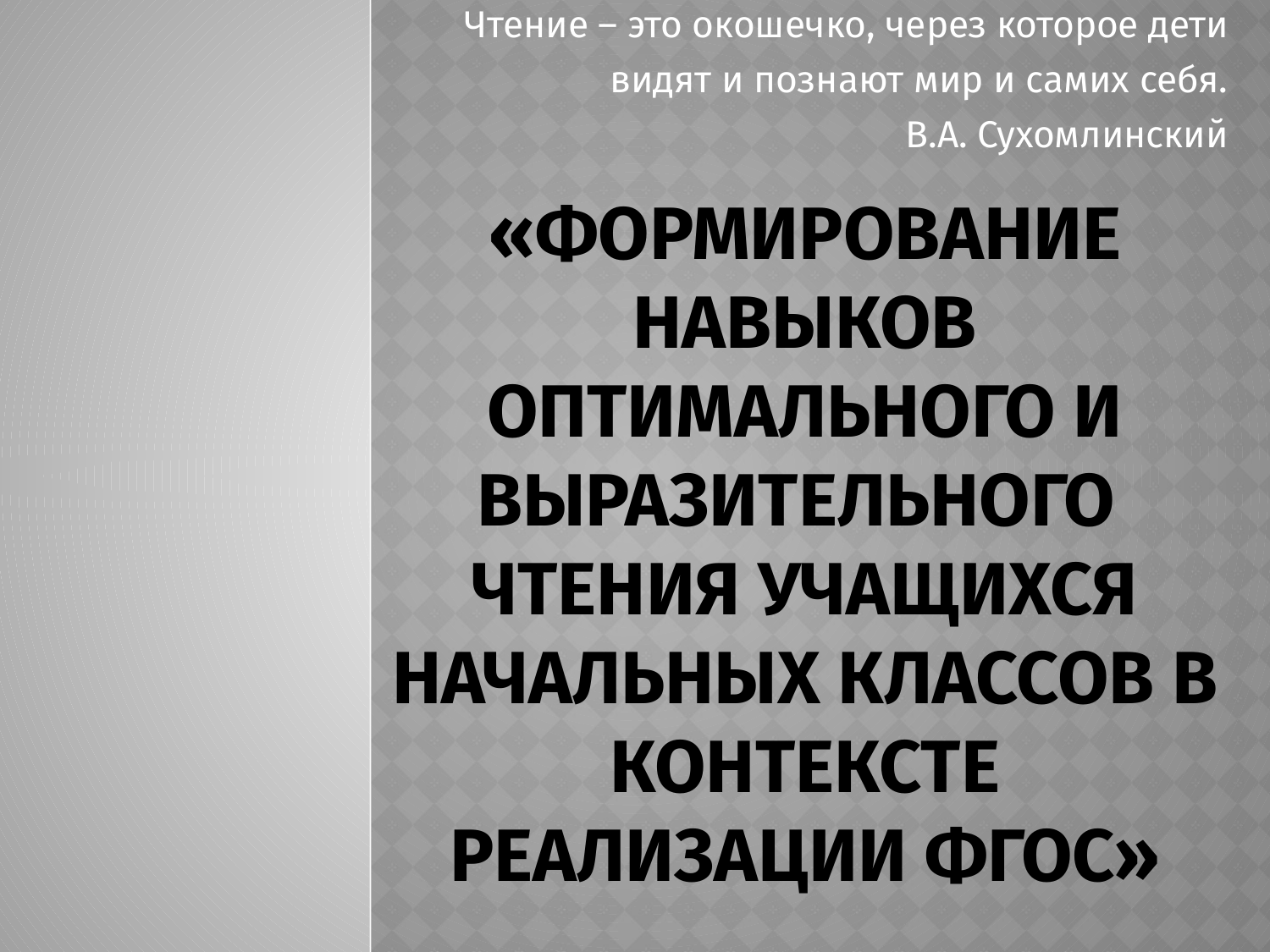

Чтение – это окошечко, через которое дети
 видят и познают мир и самих себя.
В.А. Сухомлинский
# «ФОРМИРоВАНИЕ НАВЫКОВ ОПТИМАЛЬНОГО И ВЫРАЗИТЕЛЬНОГО  ЧТЕНИЯ УЧАЩИХСЯ НАЧАЛЬНЫХ КЛАССОВ В КОНТЕКСТЕ РЕАЛИЗАЦИИ ФГОС»